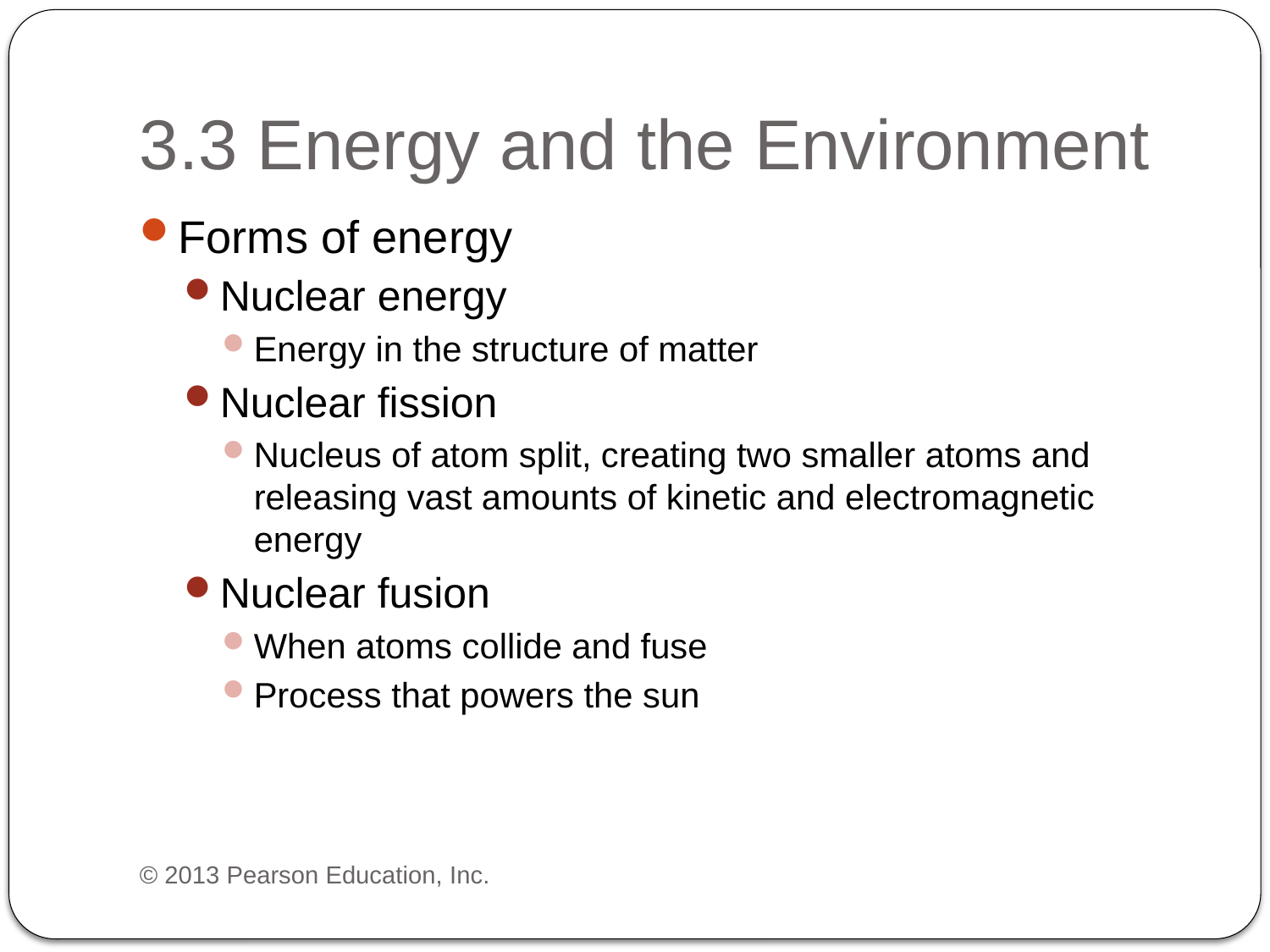

# 3.3 Energy and the Environment
Forms of energy
Nuclear energy
Energy in the structure of matter
Nuclear fission
Nucleus of atom split, creating two smaller atoms and releasing vast amounts of kinetic and electromagnetic energy
Nuclear fusion
When atoms collide and fuse
Process that powers the sun
© 2013 Pearson Education, Inc.